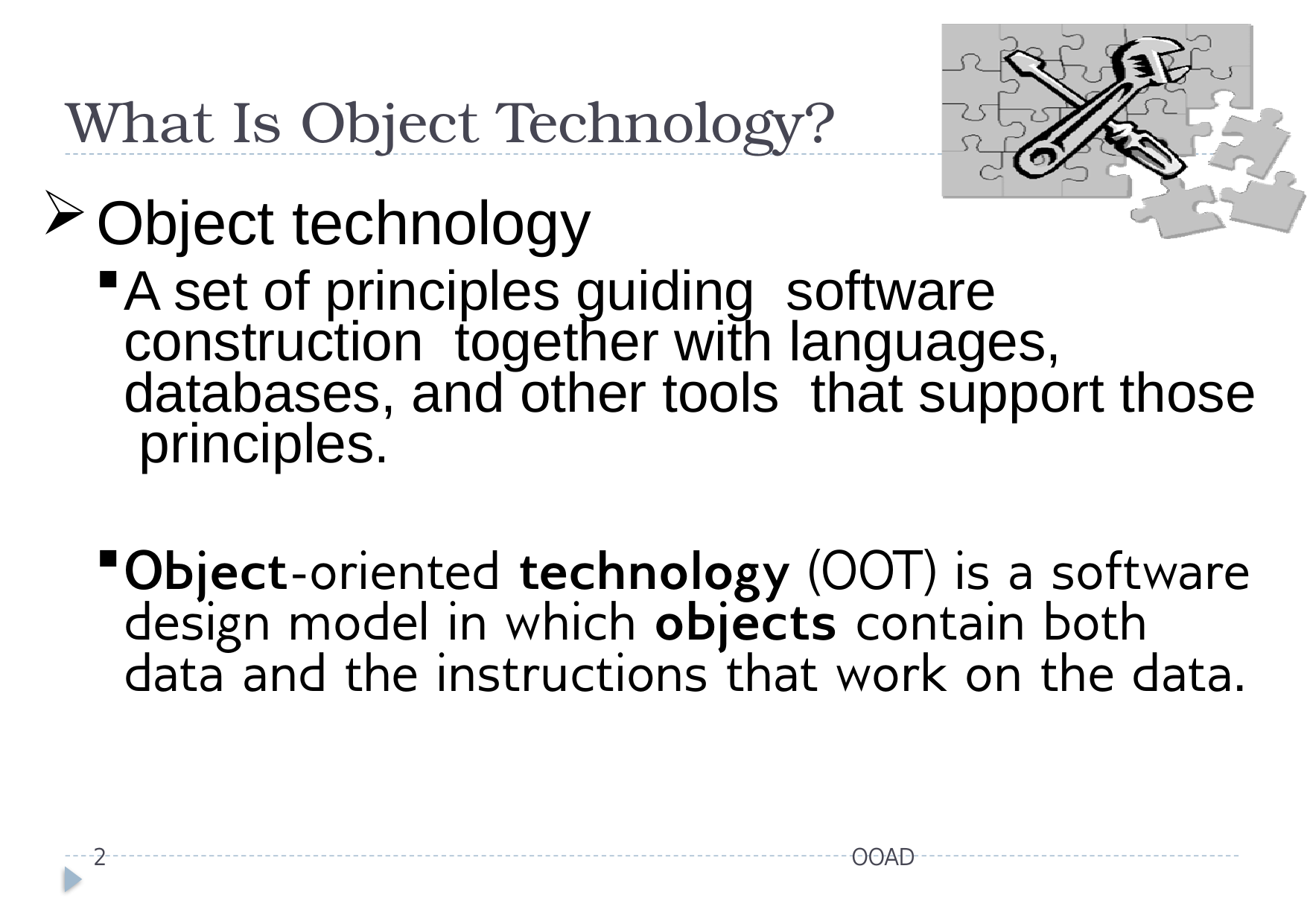

# What Is Object Technology?

Object technology
A set of principles guiding  software construction  together with languages,  databases, and other tools  that support those  principles.

Object-oriented technology (OOT) is a software design model in which objects contain both data and the instructions that work on the data.
2
OOAD